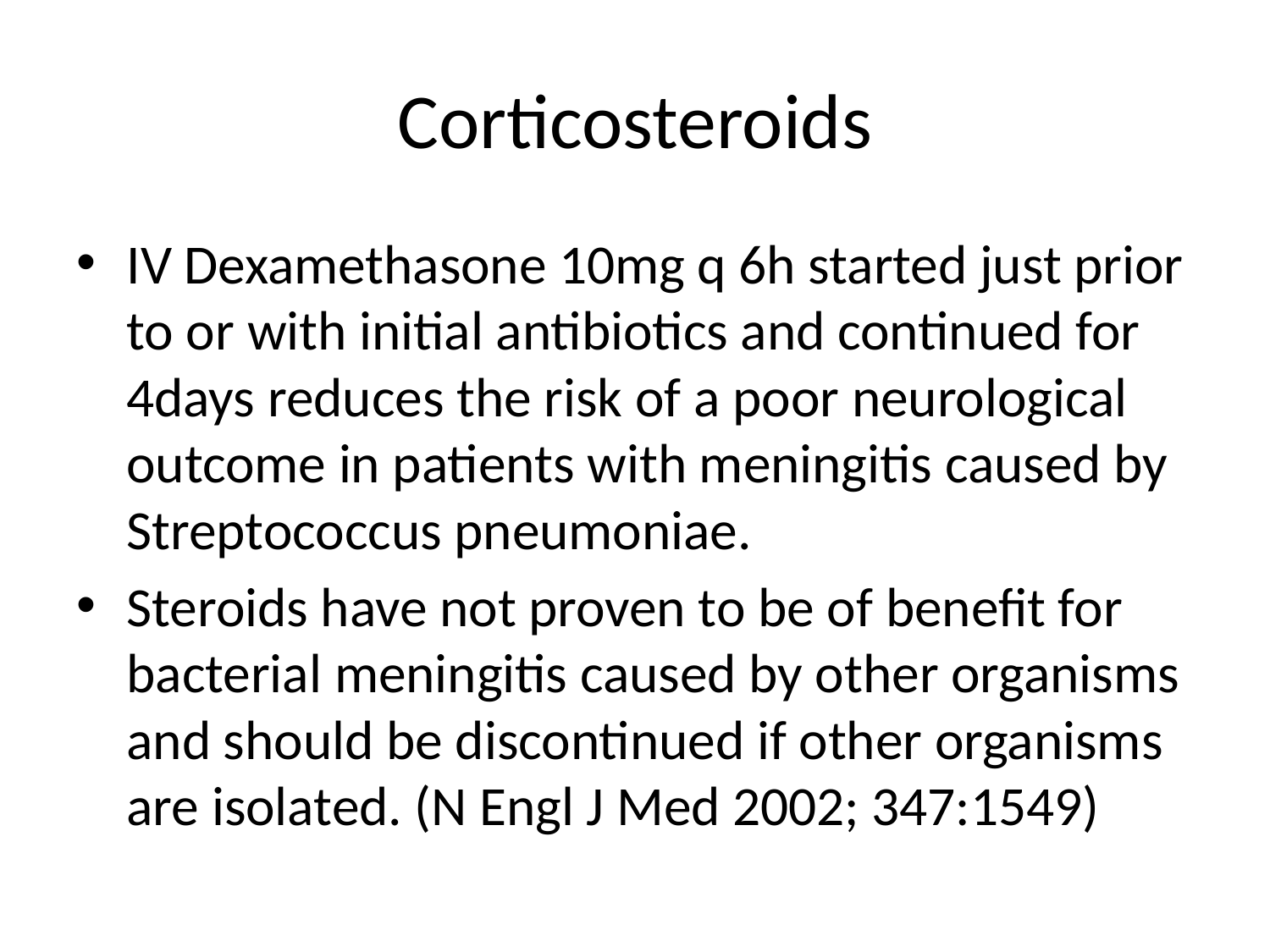

# Corticosteroids
IV Dexamethasone 10mg q 6h started just prior to or with initial antibiotics and continued for 4days reduces the risk of a poor neurological outcome in patients with meningitis caused by Streptococcus pneumoniae.
Steroids have not proven to be of benefit for bacterial meningitis caused by other organisms and should be discontinued if other organisms are isolated. (N Engl J Med 2002; 347:1549)